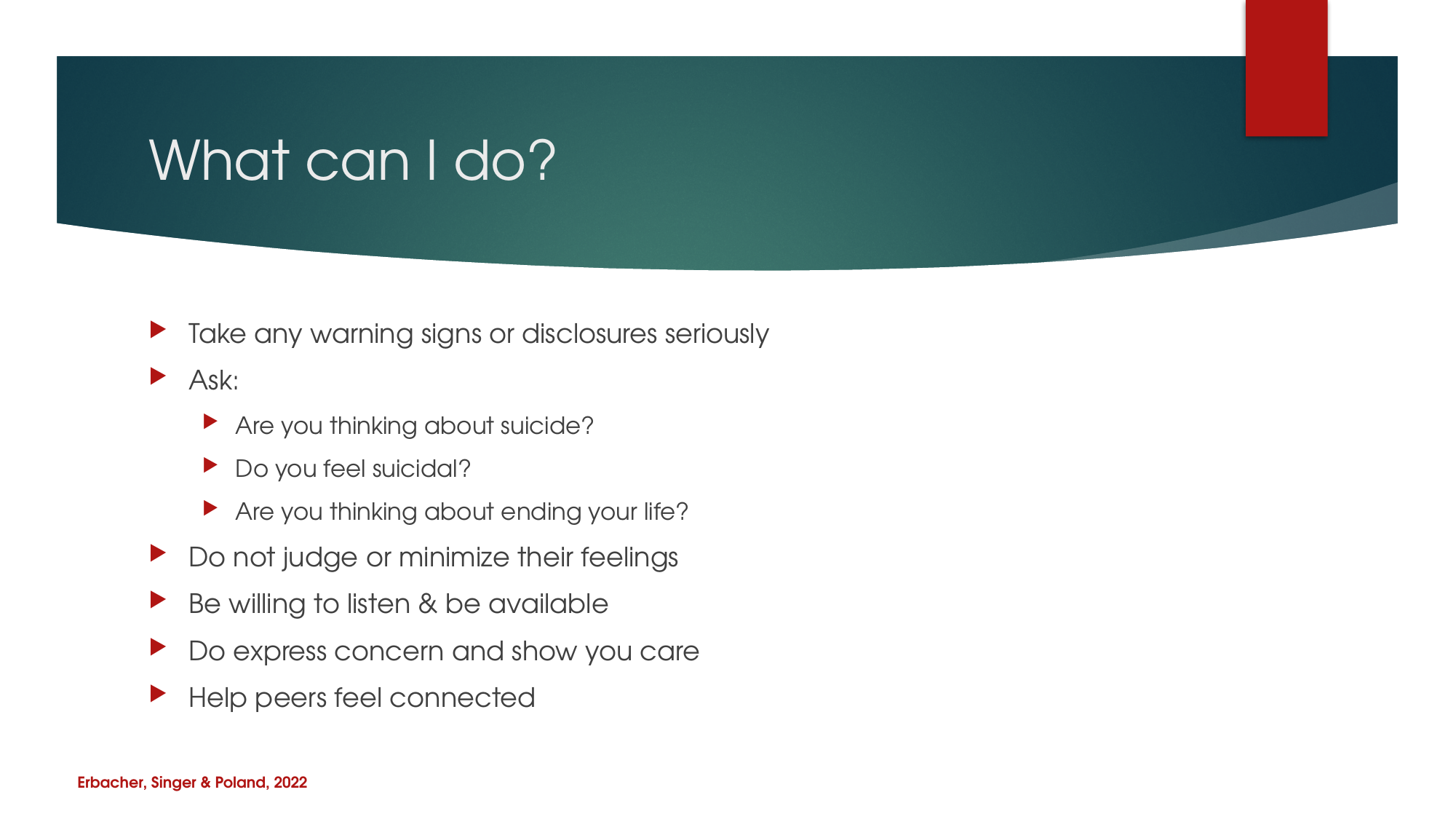

# What can I do?
Take any warning signs or disclosures seriously
Ask:
Are you thinking about suicide?
Do you feel suicidal?
Are you thinking about ending your life?
Do not judge or minimize their feelings
Be willing to listen & be available
Do express concern and show you care
Help peers feel connected
Erbacher, Singer & Poland, 2022